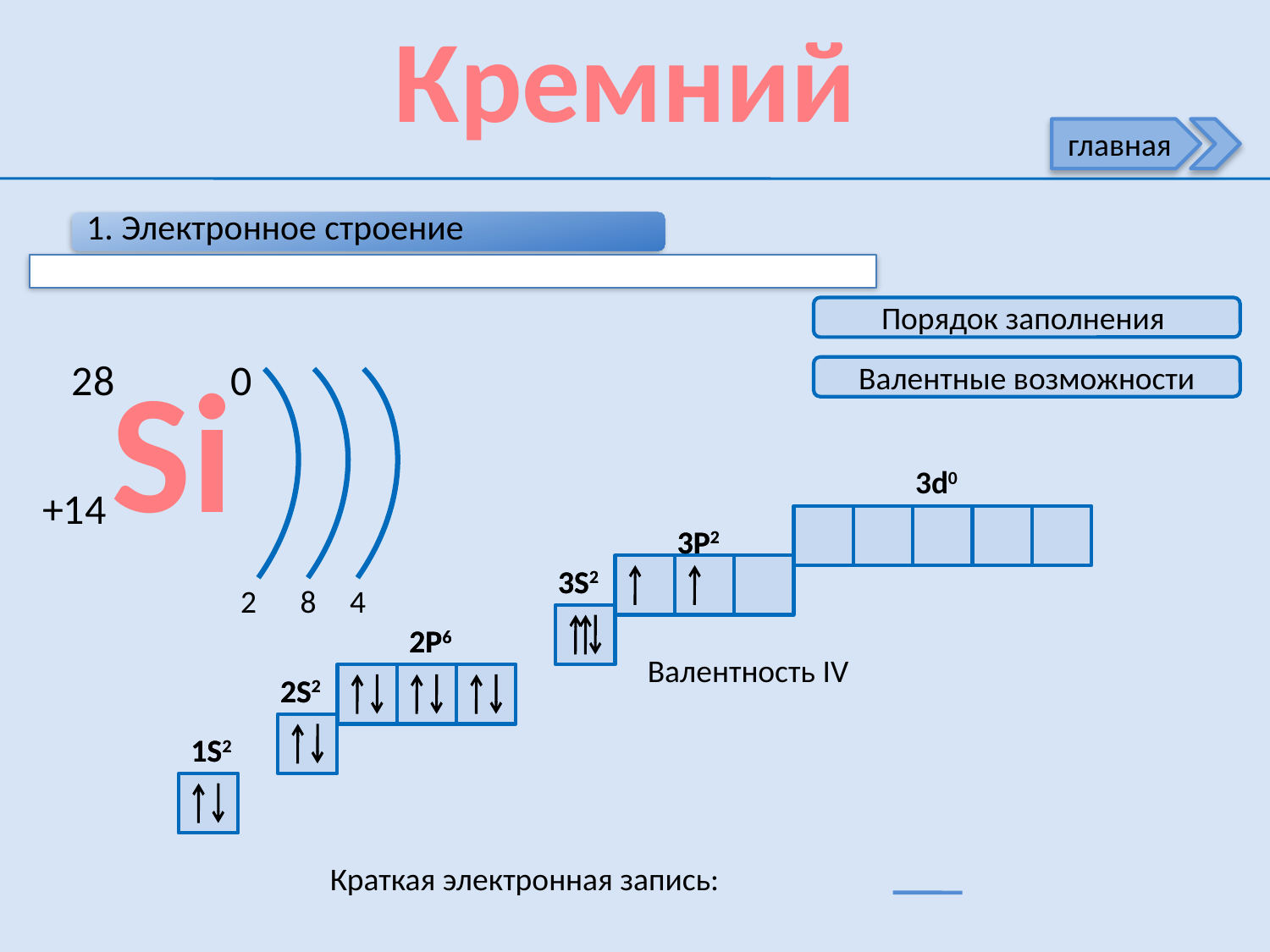

Кремний
главная

1. Электронное строение
Порядок заполнения

Si
28
0
Валентные возможности
3d0
+14

3P2
3P2
3S2
3S2

2
8
4

2P6
2P6
Валентность IV
2S2
2S2

1S2
1S2

Краткая электронная запись: